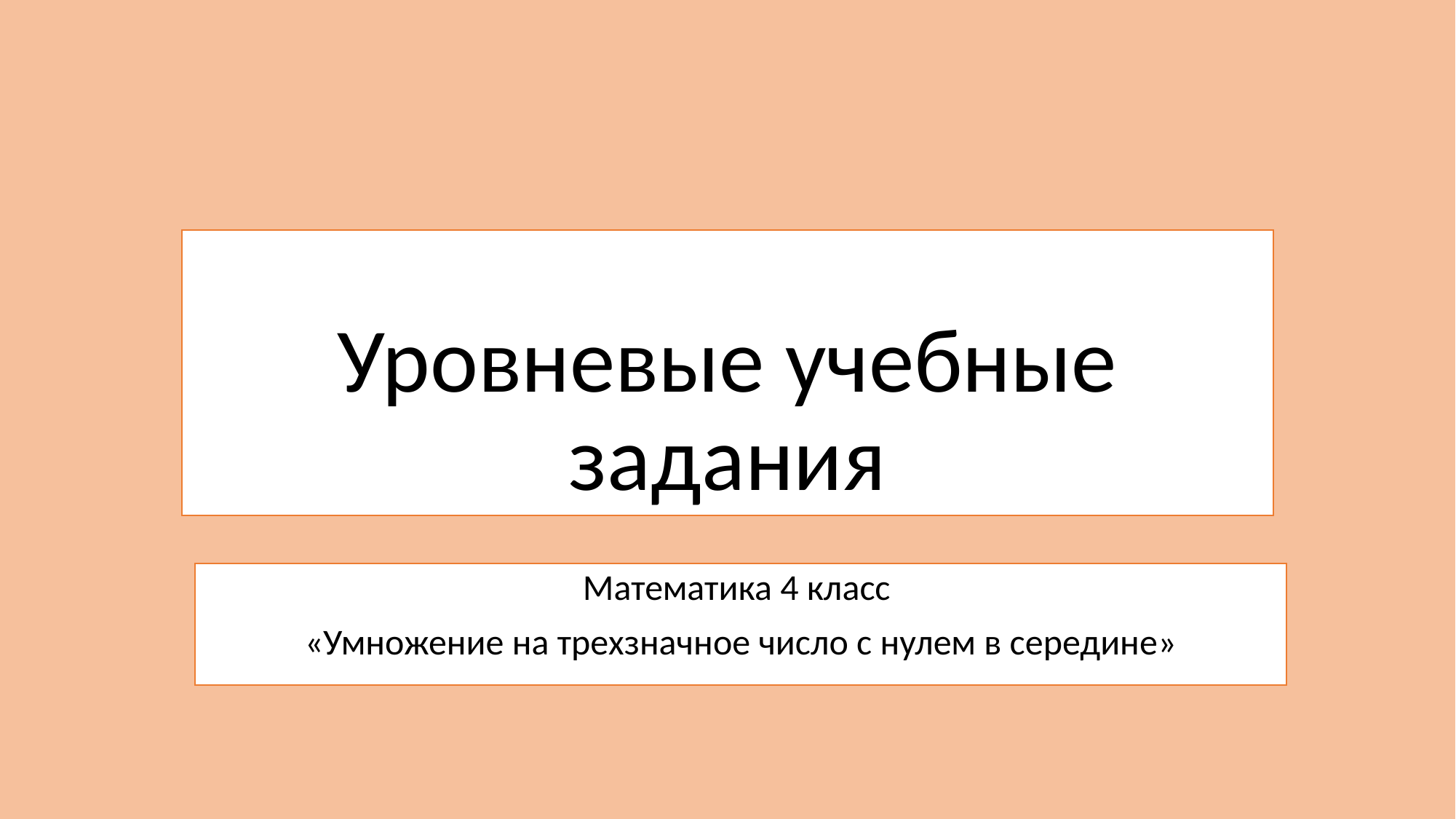

# Уровневые учебные задания
Математика 4 класс
«Умножение на трехзначное число с нулем в середине»